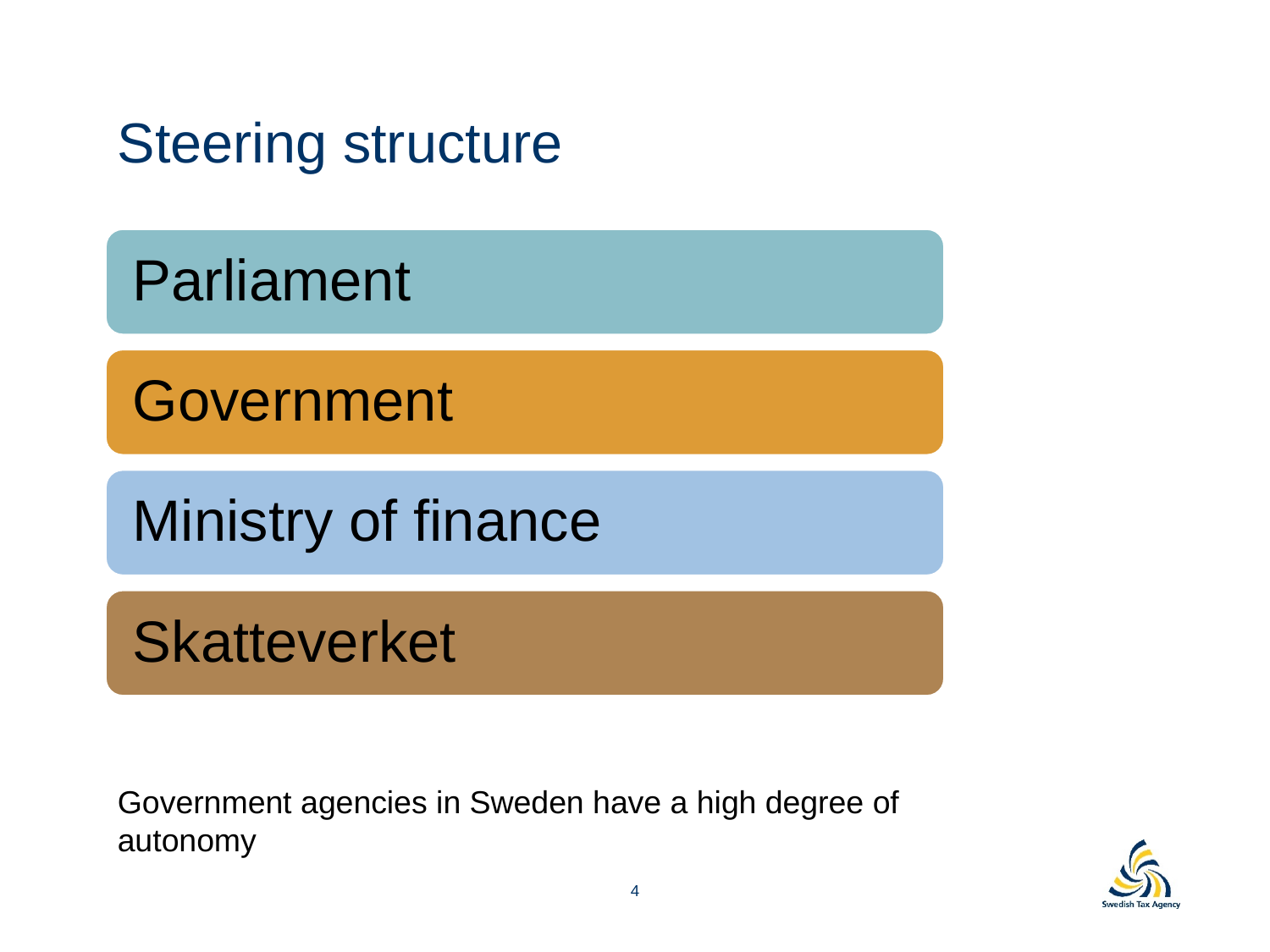

# Steering structure
Parliament
Government
Ministry of finance
Skatteverket
Government agencies in Sweden have a high degree of autonomy
4